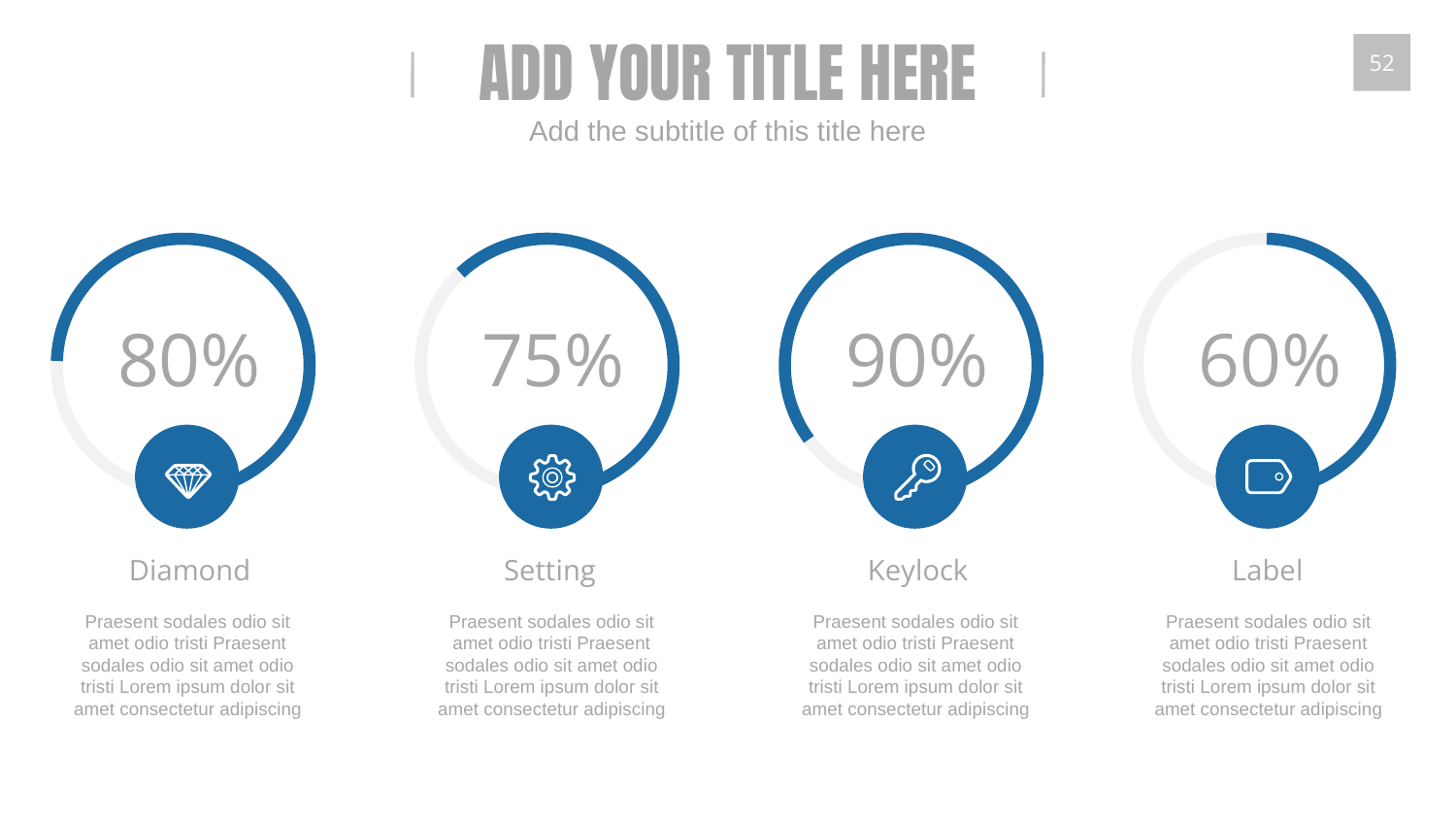

ADD YOUR TITLE HERE
Add the subtitle of this title here
52

80%

Diamond
Praesent sodales odio sit amet odio tristi Praesent sodales odio sit amet odio tristi Lorem ipsum dolor sit amet consectetur adipiscing

75%

Setting
Praesent sodales odio sit amet odio tristi Praesent sodales odio sit amet odio tristi Lorem ipsum dolor sit amet consectetur adipiscing

90%

Keylock
Praesent sodales odio sit amet odio tristi Praesent sodales odio sit amet odio tristi Lorem ipsum dolor sit amet consectetur adipiscing

60%

Label
Praesent sodales odio sit amet odio tristi Praesent sodales odio sit amet odio tristi Lorem ipsum dolor sit amet consectetur adipiscing